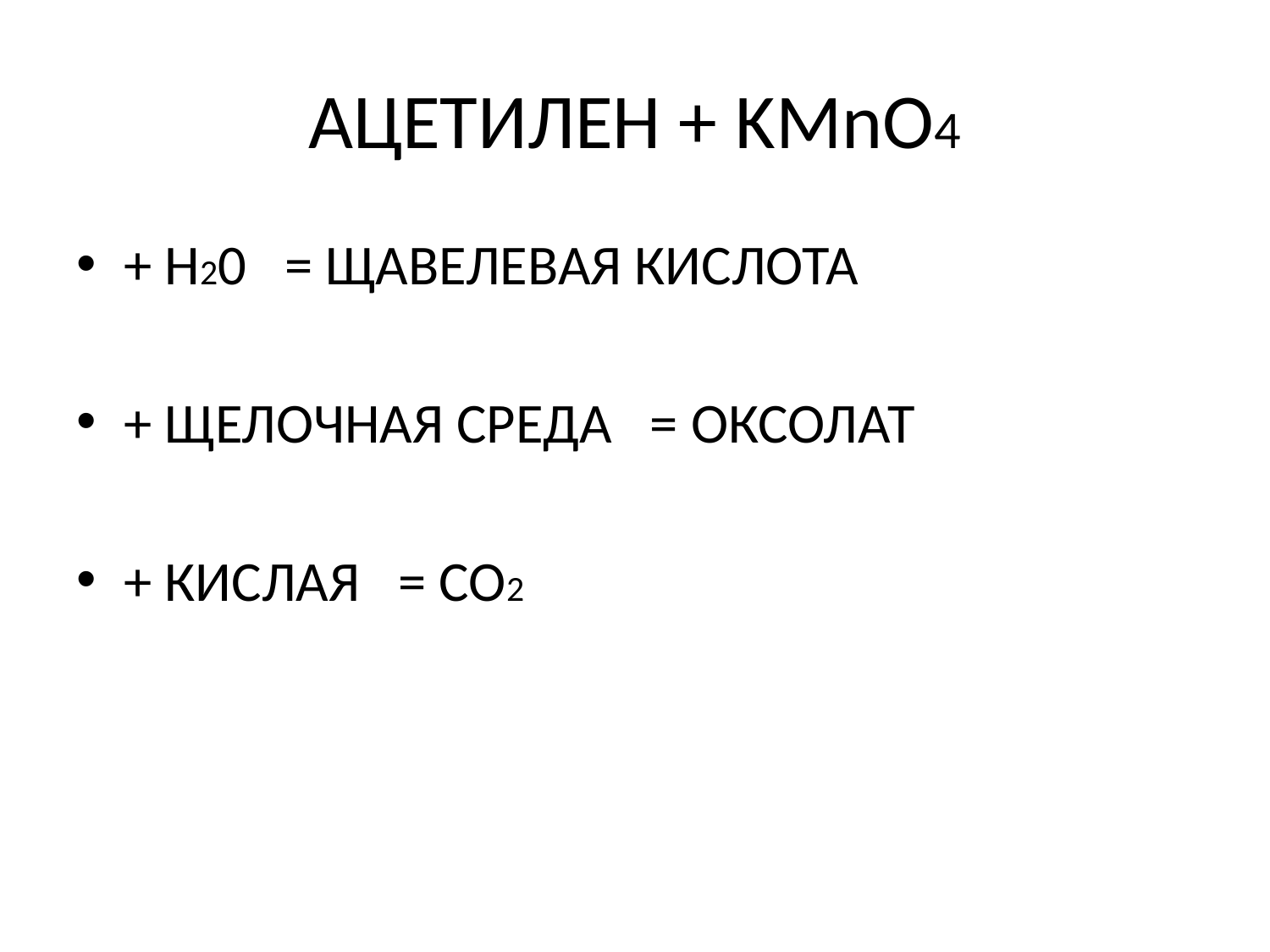

# АЦЕТИЛЕН + KMnO4
+ H20   = ЩАВЕЛЕВАЯ КИСЛОТА

+ ЩЕЛОЧНАЯ СРЕДА   = ОКСОЛАТ

+ КИСЛАЯ   = СО2